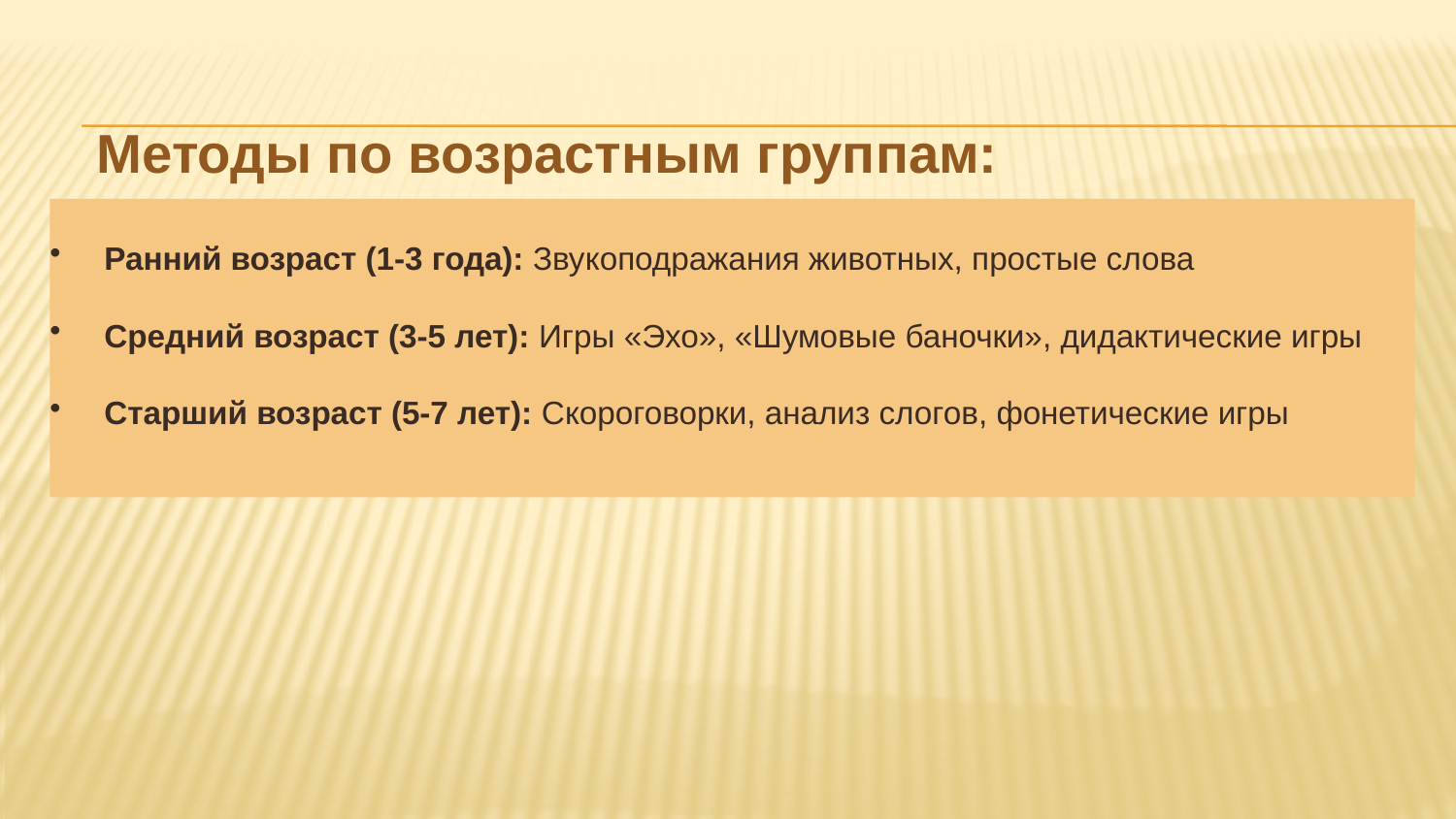

Методы по возрастным группам:
Ранний возраст (1-3 года): Звукоподражания животных, простые слова
Средний возраст (3-5 лет): Игры «Эхо», «Шумовые баночки», дидактические игры
Старший возраст (5-7 лет): Скороговорки, анализ слогов, фонетические игры